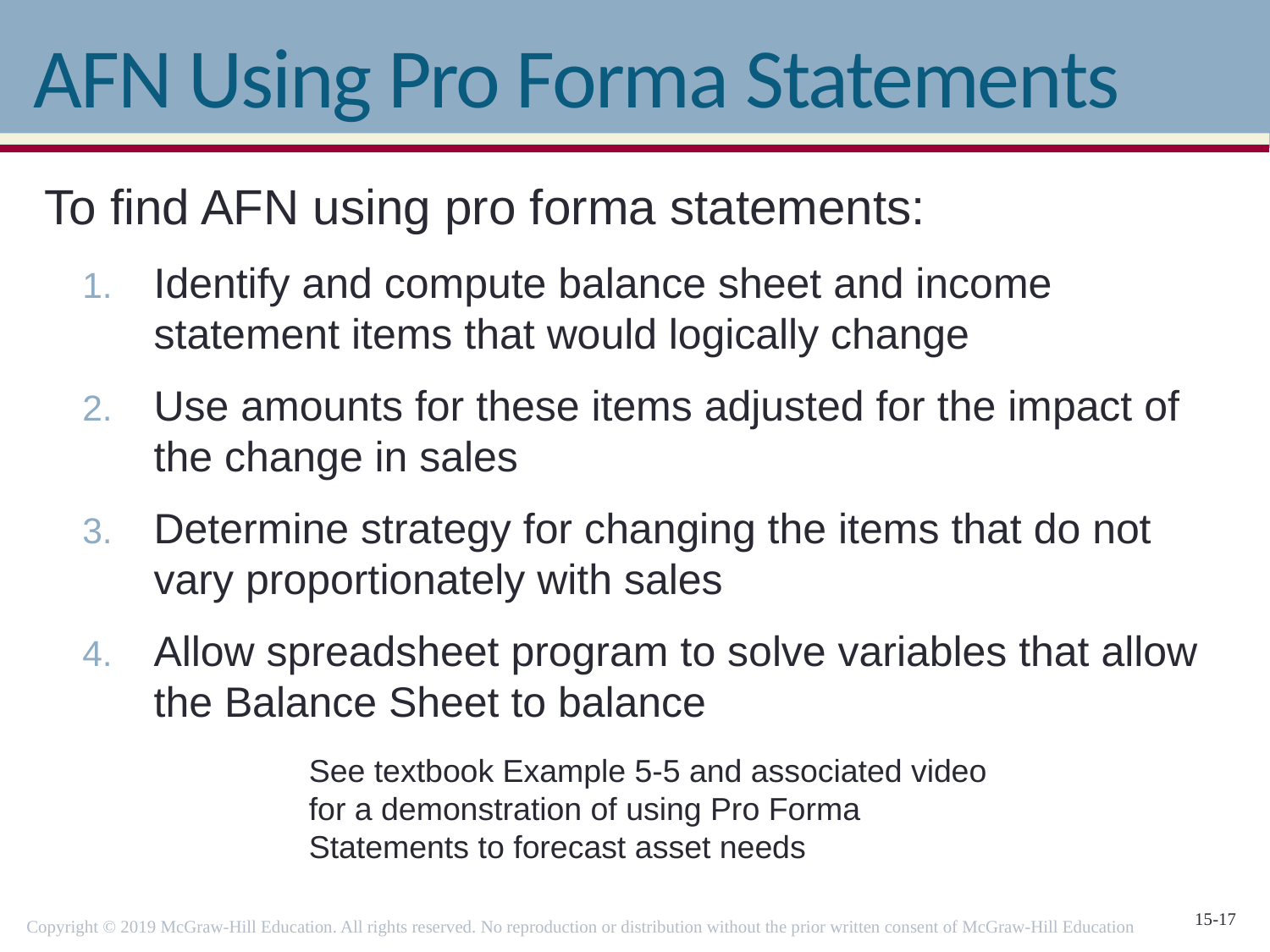

# AFN Using Pro Forma Statements
To find AFN using pro forma statements:
Identify and compute balance sheet and income statement items that would logically change
Use amounts for these items adjusted for the impact of the change in sales
Determine strategy for changing the items that do not vary proportionately with sales
Allow spreadsheet program to solve variables that allow the Balance Sheet to balance
See textbook Example 5-5 and associated video for a demonstration of using Pro Forma Statements to forecast asset needs
Copyright © 2019 McGraw-Hill Education. All rights reserved. No reproduction or distribution without the prior written consent of McGraw-Hill Education